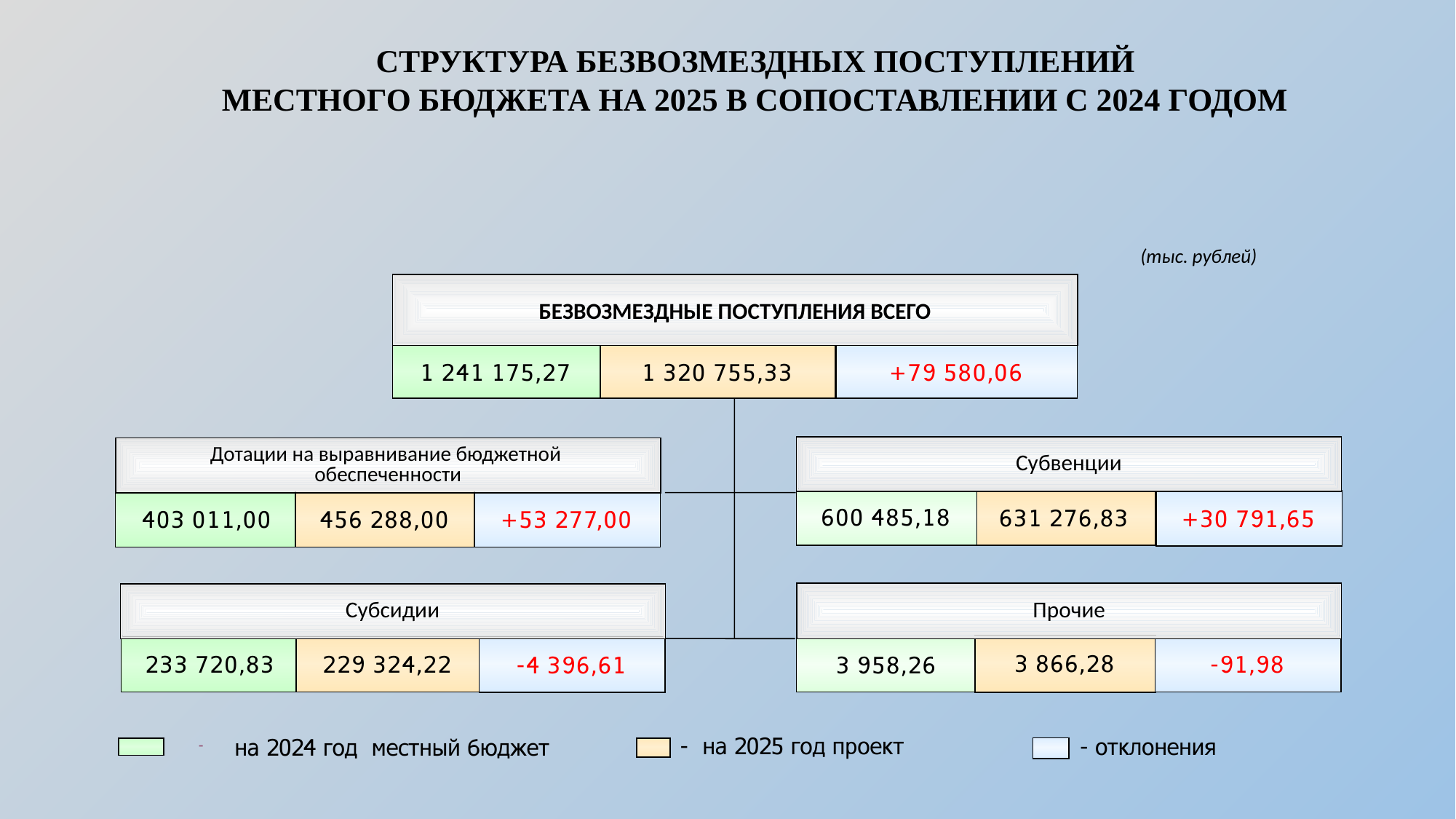

СТРУКТУРА БЕЗВОЗМЕЗДНЫХ ПОСТУПЛЕНИЙ
МЕСТНОГО БЮДЖЕТА НА 2025 В СОПОСТАВЛЕНИИ С 2024 ГОДОМ
(тыс. рублей)
БЕЗВОЗМЕЗДНЫЕ ПОСТУПЛЕНИЯ ВСЕГО
1 241 175,27
1 320 755,33
+79 580,06

Субвенции
600 485,18
631 276,83
+30 791,65
Дотации на выравнивание бюджетной
обеспеченности
456 288,00
403 011,00
+53 277,00

Прочие
3 866,28
-91,98
3 958,26
Субсидии
233 720,83
229 324,22
-4 396,61

-  на 2025 год проект
- отклонения
на 2024 год  местный бюджет